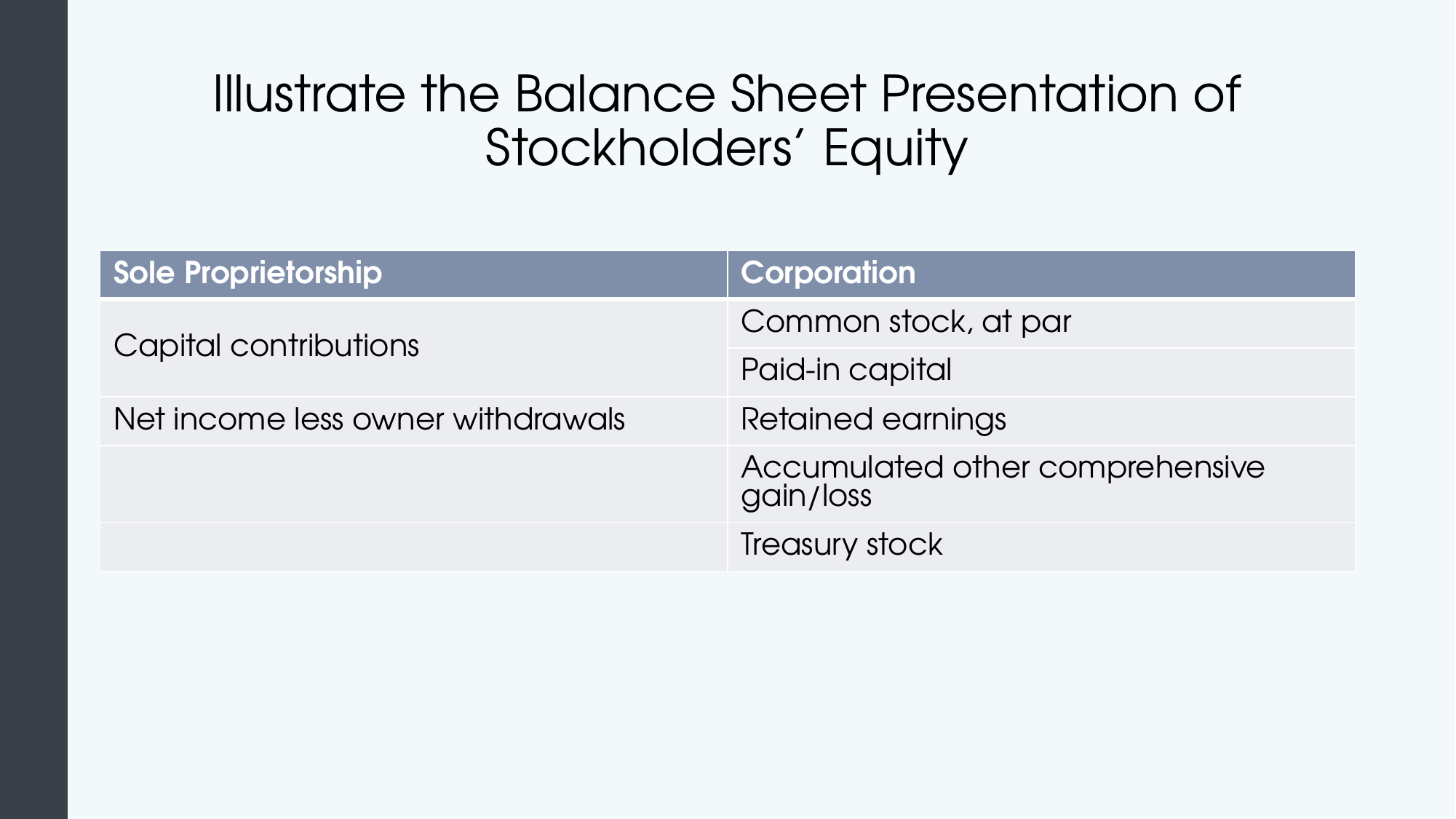

# Illustrate the Balance Sheet Presentation of Stockholders’ Equity
| Sole Proprietorship | Corporation |
| --- | --- |
| Capital contributions | Common stock, at par |
|  | Paid-in capital |
| Net income less owner withdrawals | Retained earnings |
|  | Accumulated other comprehensive gain/loss |
|  | Treasury stock |